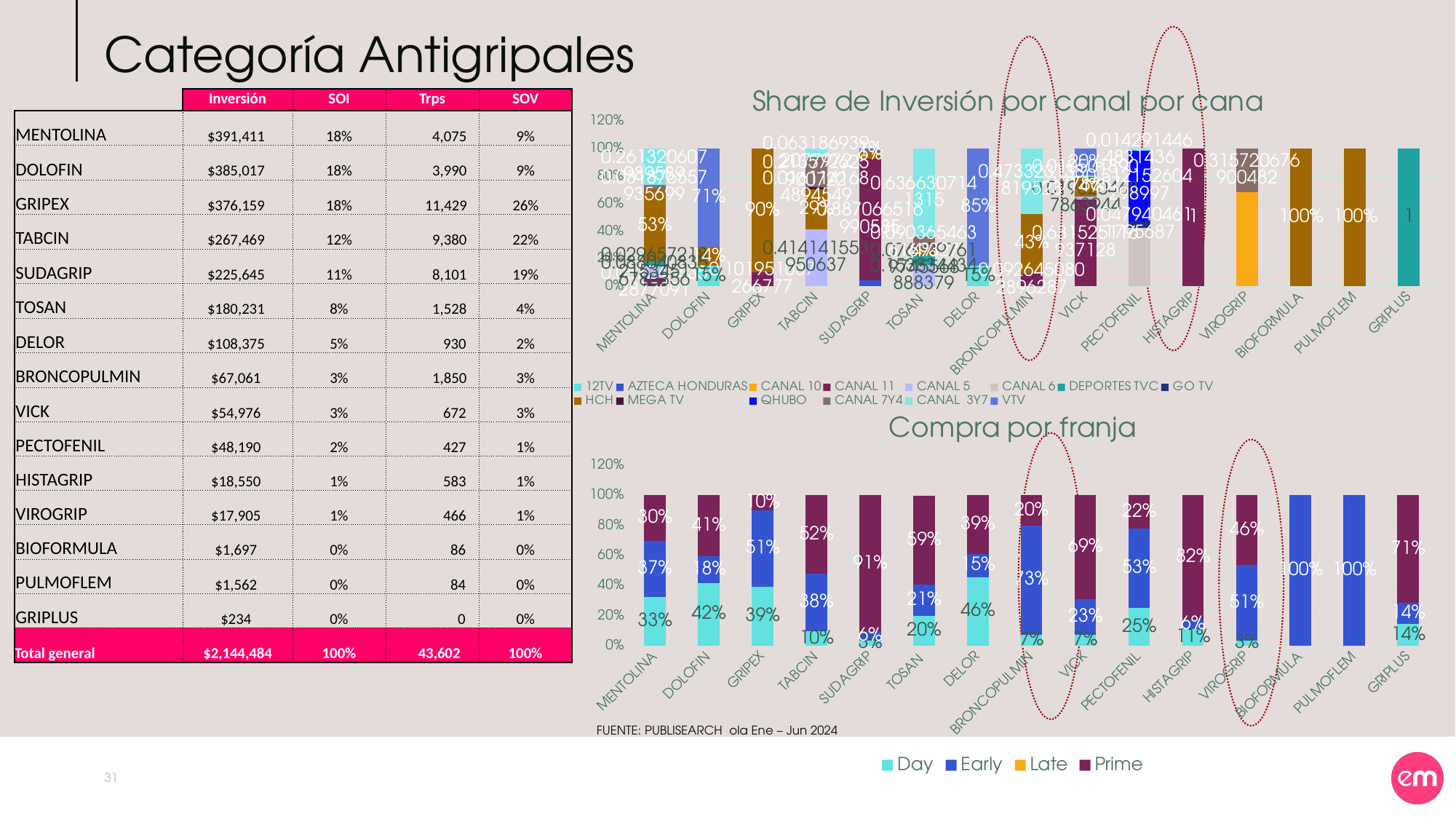

# Categoría Antigripales

### Chart: Share de Inversión por canal por cana

| Category | 12TV | AZTECA HONDURAS | CANAL 10 | CANAL 11 | CANAL 5 | CANAL 6 | DEPORTES TVC | GO TV | HCH | MEGA TV | QHUBO | CANAL 7Y4 | CANAL  3Y7 | VTV |
|---|---|---|---|---|---|---|---|---|---|---|---|---|---|---|
| MENTOLINA | None | None | None | 0.0572414352877091 | 0.08804083567803557 | None | 0.029657218215345116 | None | 0.5315222000406814 | None | None | 0.03187655793569902 | 0.26132060798958906 | None |
| DOLOFIN | 0.14760604688875795 | None | None | None | None | None | None | None | 0.13923734344631603 | None | None | None | None | 0.713156609664926 |
| GRIPEX | None | None | None | 0.10195103726677736 | None | None | None | None | 0.8980489627332225 | None | None | None | None | None |
| TABCIN | None | None | None | None | 0.4141415539506369 | None | None | None | 0.29273799736348316 | 0.016114168489454888 | None | 0.21357262590072232 | 0.06318693920779718 | None |
| SUDAGRIP | None | 0.04261950975241552 | None | 0.8870665169905854 | None | None | None | None | 0.057809430450716674 | None | None | None | None | 0.012257946389022898 |
| TOSAN  | None | None | None | None | 0.15383443488837886 | None | 0.07609976197455684 | None | 0.04232875658296276 | None | None | 0.09036546361693268 | 0.6366307141314996 | None |
| DELOR | 0.15117355692136714 | None | None | None | None | None | None | None | None | None | None | None | None | 0.8488264430786328 |
| BRONCOPULMIN | None | None | None | 0.09264508028962874 | None | None | None | None | 0.43403178089084854 | None | None | None | 0.4733231388195227 | None |
| VICK | None | None | None | 0.6315251169371281 | 0.019820468786394395 | None | None | None | 0.14178788572498693 | None | None | None | 0.010501890177865701 | 0.19636463837362497 |
| PECTOFENIL | None | None | None | None | None | 0.4256154880382906 | None | 0.047940461179568704 | None | None | 0.5121526042989971 | None | 0.014291446483143597 | None |
| HISTAGRIP | None | None | None | 1.0 | None | None | None | None | None | None | None | None | None | None |
| VIROGRIP | None | None | 0.6842793230995179 | None | None | None | None | None | None | None | None | 0.31572067690048217 | None | None |
| BIOFORMULA | None | None | None | None | None | None | None | None | 1.0 | None | None | None | None | None |
| PULMOFLEM | None | None | None | None | None | None | None | None | 1.0 | None | None | None | None | None |
| GRIPLUS | None | None | None | None | None | None | 1.0 | None | None | None | None | None | None | None |
|  | Inversión | SOI | Trps | SOV |
| --- | --- | --- | --- | --- |
| MENTOLINA | $391,411 | 18% | 4,075 | 9% |
| DOLOFIN | $385,017 | 18% | 3,990 | 9% |
| GRIPEX | $376,159 | 18% | 11,429 | 26% |
| TABCIN | $267,469 | 12% | 9,380 | 22% |
| SUDAGRIP | $225,645 | 11% | 8,101 | 19% |
| TOSAN | $180,231 | 8% | 1,528 | 4% |
| DELOR | $108,375 | 5% | 930 | 2% |
| BRONCOPULMIN | $67,061 | 3% | 1,850 | 3% |
| VICK | $54,976 | 3% | 672 | 3% |
| PECTOFENIL | $48,190 | 2% | 427 | 1% |
| HISTAGRIP | $18,550 | 1% | 583 | 1% |
| VIROGRIP | $17,905 | 1% | 466 | 1% |
| BIOFORMULA | $1,697 | 0% | 86 | 0% |
| PULMOFLEM | $1,562 | 0% | 84 | 0% |
| GRIPLUS | $234 | 0% | 0 | 0% |
| Total general | $2,144,484 | 100% | 43,602 | 100% |

### Chart: Compra por franja

| Category | Day | Early | Late | Prime |
|---|---|---|---|---|
| MENTOLINA | 0.3250366777242613 | 0.3700672966376463 | None | 0.3048960256380923 |
| DOLOFIN | 0.41787545768504486 | 0.17599952471193195 | None | 0.405615618015037 |
| GRIPEX | 0.3924302461093608 | 0.5059868236006637 | None | 0.10158293028997543 |
| TABCIN | 0.09632736054502251 | 0.38416039660970747 | None | 0.51951224284527 |
| SUDAGRIP | 0.032661000899920925 | 0.06223632638831954 | None | 0.9050428990134557 |
| TOSAN  | 0.1990488493290082 | 0.2055439284328375 | None | 0.593766346962505 |
| DELOR | 0.45720380847574693 | 0.15268179267486912 | None | 0.390114398849384 |
| BRONCOPULMIN | 0.0718808237926954 | 0.7275522816314465 | None | 0.20056689457585808 |
| VICK | 0.07332511805223962 | 0.23489569551424316 | None | 0.6917791864335172 |
| PECTOFENIL | 0.25087253709522866 | 0.5256608959643214 | None | 0.22346656694044986 |
| HISTAGRIP | 0.11091073038773665 | 0.06492335437330927 | None | 0.8241659152389541 |
| VIROGRIP | 0.03221571165795623 | 0.5058484801113814 | None | 0.4619358082306624 |
| BIOFORMULA | None | 1.0 | None | None |
| PULMOFLEM | None | 1.0 | None | None |
| GRIPLUS | 0.14284255493916853 | 0.14284255493916853 | None | 0.7143148901216629 |

FUENTE: PUBLISEARCH  ola Ene – Jun 2024

31
31